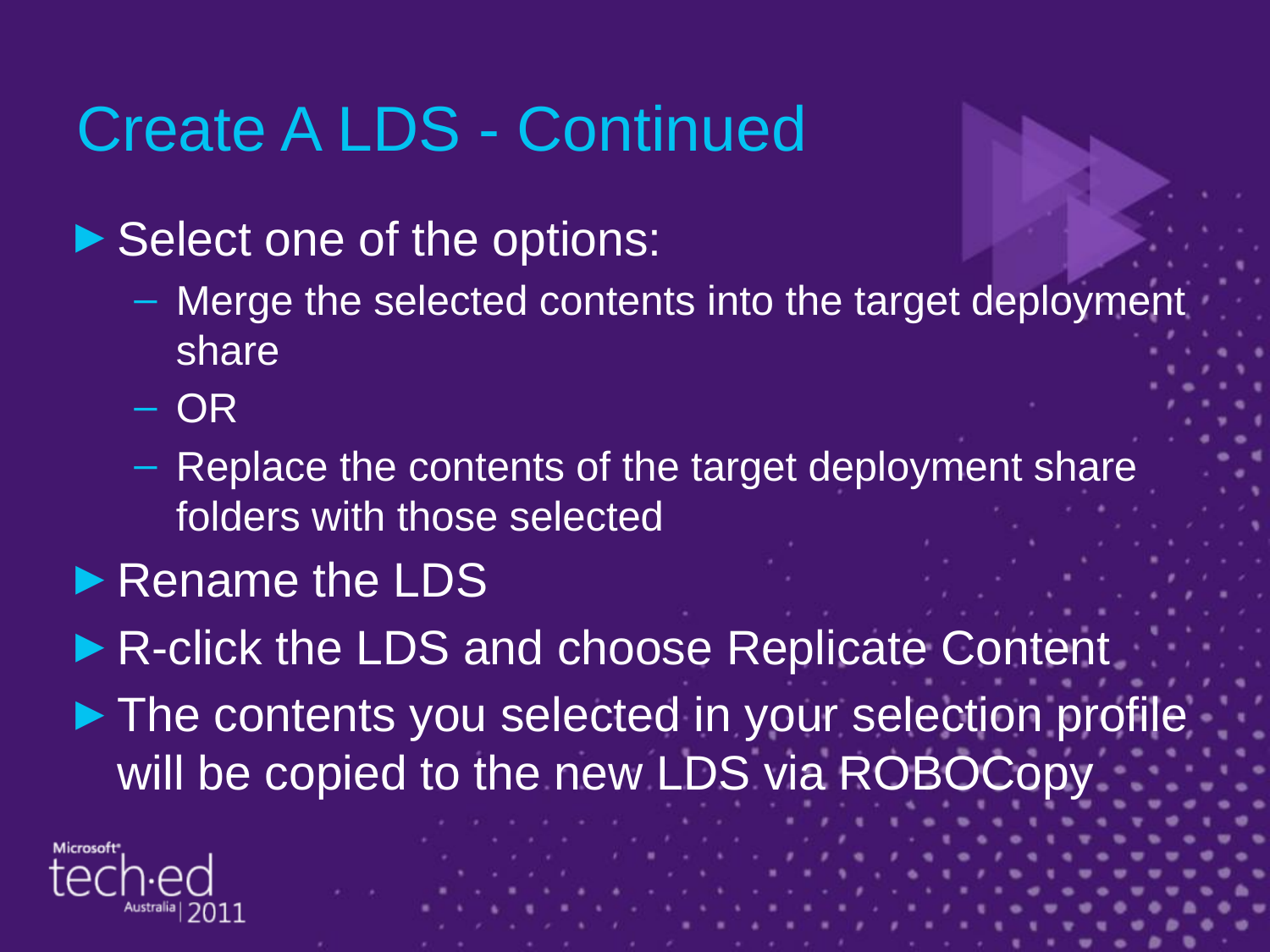

# Create A LDS - Continued
Select one of the options:
Merge the selected contents into the target deployment share
OR
Replace the contents of the target deployment share folders with those selected
Rename the LDS
R-click the LDS and choose Replicate Content
The contents you selected in your selection profile will be copied to the new LDS via ROBOCopy